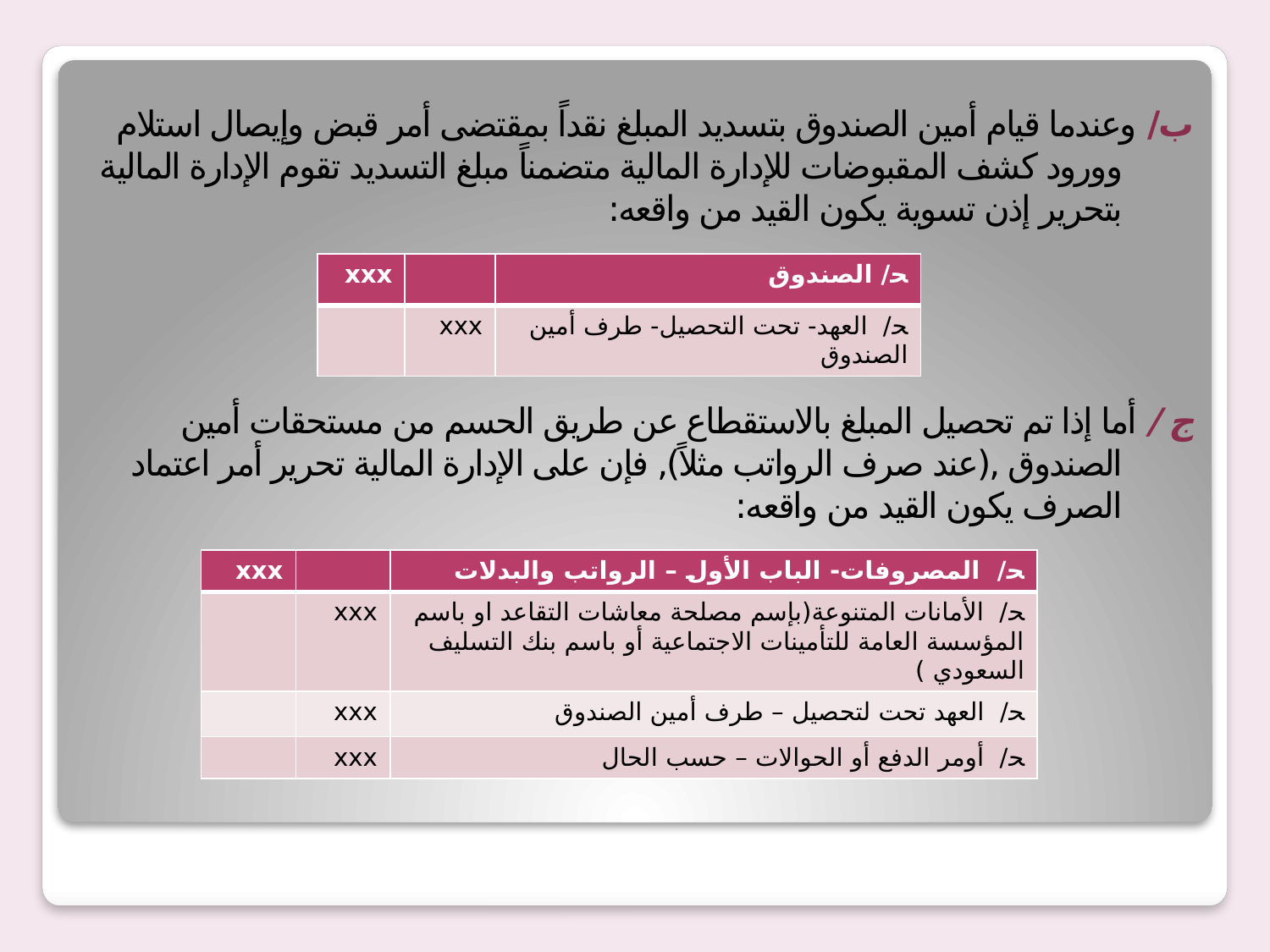

ب/ وعندما قيام أمين الصندوق بتسديد المبلغ نقداً بمقتضى أمر قبض وإيصال استلام وورود كشف المقبوضات للإدارة المالية متضمناً مبلغ التسديد تقوم الإدارة المالية بتحرير إذن تسوية يكون القيد من واقعه:

ج / أما إذا تم تحصيل المبلغ بالاستقطاع عن طريق الحسم من مستحقات أمين الصندوق ,(عند صرف الرواتب مثلاً), فإن على الإدارة المالية تحرير أمر اعتماد الصرف يكون القيد من واقعه:

| xxx |  | ﺤ/ الصندوق |
| --- | --- | --- |
|  | xxx | ﺤ/ العهد- تحت التحصيل- طرف أمين الصندوق |
| xxx |  | ﺤ/ المصروفات- الباب الأول – الرواتب والبدلات |
| --- | --- | --- |
|  | xxx | ﺤ/ الأمانات المتنوعة(بإسم مصلحة معاشات التقاعد او باسم المؤسسة العامة للتأمينات الاجتماعية أو باسم بنك التسليف السعودي ) |
|  | xxx | ﺤ/ العهد تحت لتحصيل – طرف أمين الصندوق |
|  | xxx | ﺤ/ أومر الدفع أو الحوالات – حسب الحال |